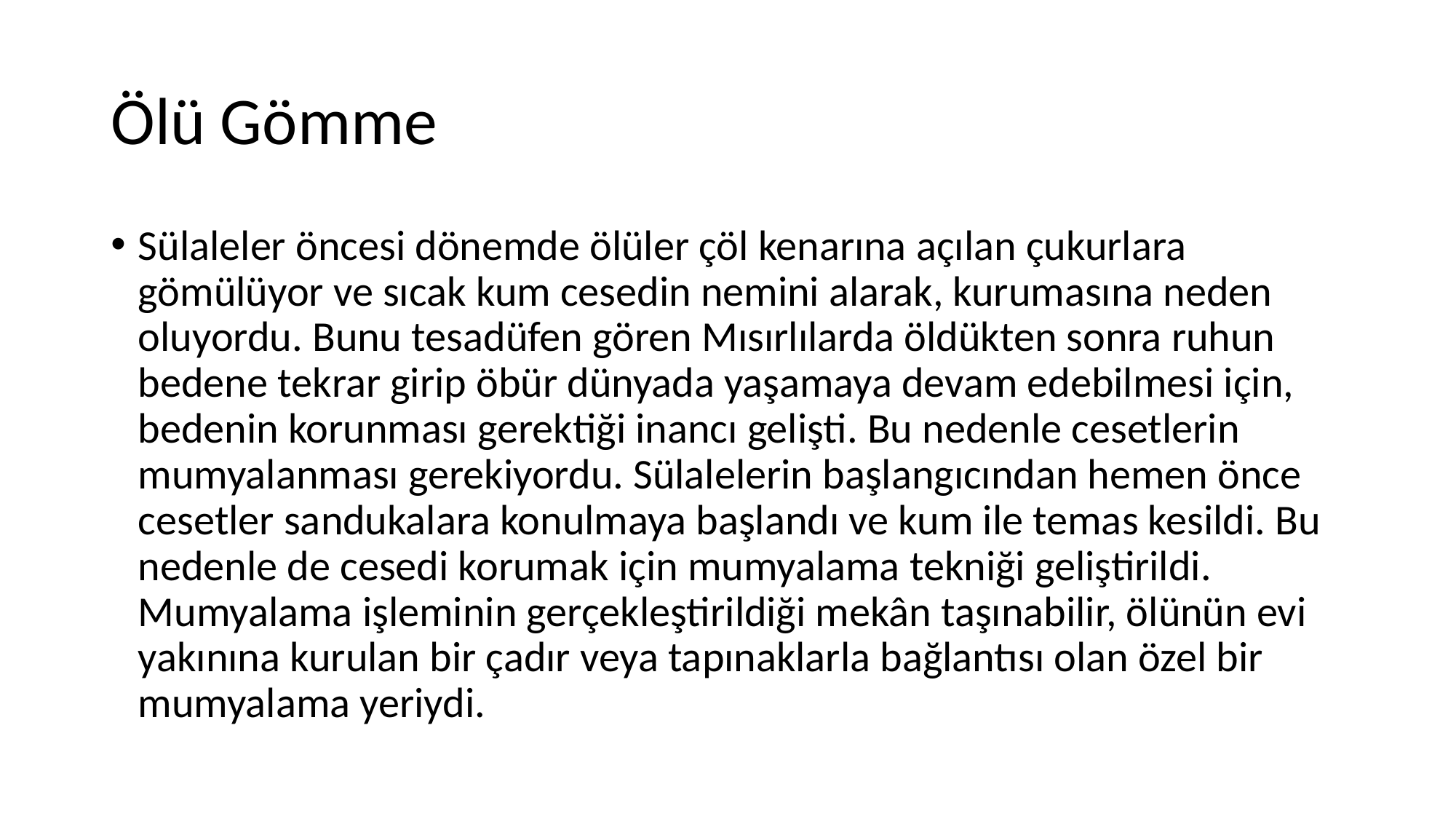

# Ölü Gömme
Sülaleler öncesi dönemde ölüler çöl kenarına açılan çukurlara gömülüyor ve sıcak kum cesedin nemini alarak, kurumasına neden oluyordu. Bunu tesadüfen gören Mısırlılarda öldükten sonra ruhun bedene tekrar girip öbür dünyada yaşamaya devam edebilmesi için, bedenin korunması gerektiği inancı gelişti. Bu nedenle cesetlerin mumyalanması gerekiyordu. Sülalelerin başlangıcından hemen önce cesetler sandukalara konulmaya başlandı ve kum ile temas kesildi. Bu nedenle de cesedi korumak için mumyalama tekniği geliştirildi. Mumyalama işleminin gerçekleştirildiği mekân taşınabilir, ölünün evi yakınına kurulan bir çadır veya tapınaklarla bağlantısı olan özel bir mumyalama yeriydi.